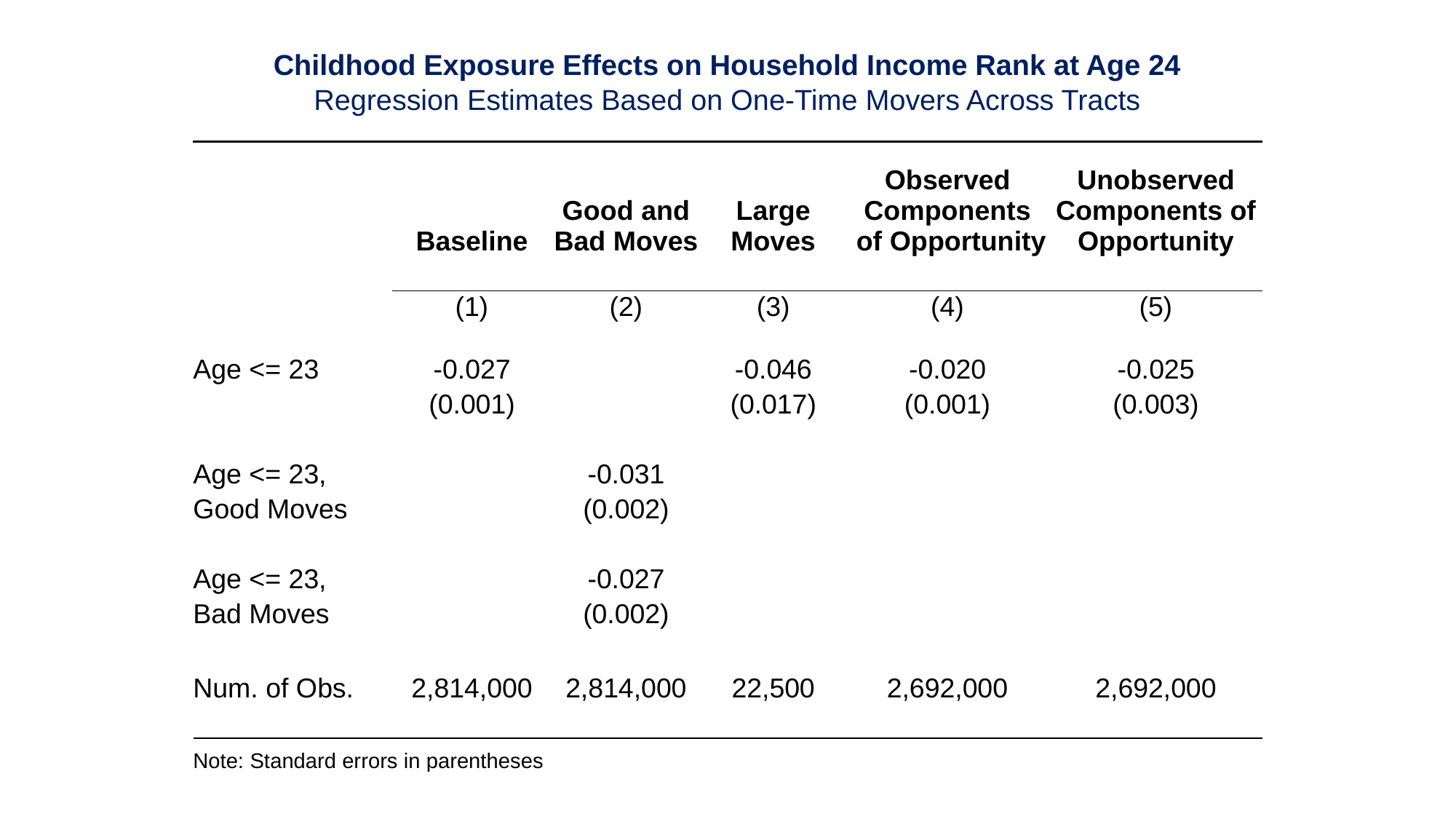

Childhood Exposure Effects on Household Income Rank at Age 24
Regression Estimates Based on One-Time Movers Across Tracts
|  |  |  |  |  |  |  |
| --- | --- | --- | --- | --- | --- | --- |
|  |  | Baseline | Good and Bad Moves | Large Moves | Observed Components of Opportunity | Unobserved Components of Opportunity |
|  |  |  |  |  |  |  |
|  |  | (1) | (2) | (3) | (4) | (5) |
| Age <= 23 |  | -0.027 |  | -0.046 | -0.020 | -0.025 |
|  |  | (0.001) |  | (0.017) | (0.001) | (0.003) |
|  |  |  |  |  |  |  |
| Age <= 23, |  |  | -0.031 |  |  |  |
| Good Moves |  |  | (0.002) |  |  |  |
|  |  |  |  |  |  |  |
| Age <= 23, |  |  | -0.027 |  |  |  |
| Bad Moves |  |  | (0.002) |  |  |  |
|  |  |  |  |  |  |  |
| Num. of Obs. |  | 2,814,000 | 2,814,000 | 22,500 | 2,692,000 | 2,692,000 |
|  |  |  |  |  |  |  |
| Note: Standard errors in parentheses |  |  |  |  |  |  |
Childhood Exposure Effects on Household Income Rank at Age 24
Regression Estimates Based on One-Time Movers Across Tracts